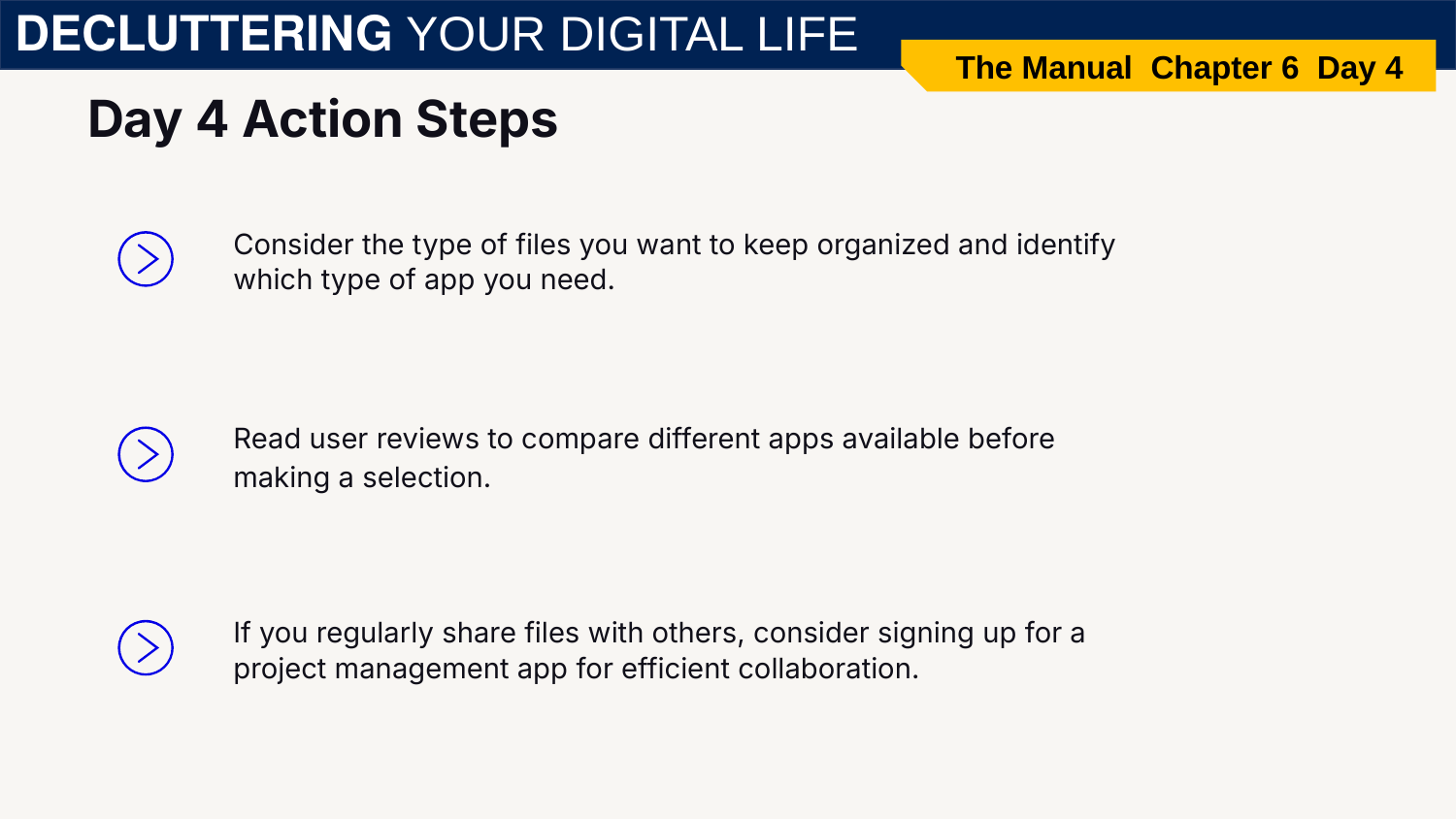

DECLUTTERING YOUR DIGITAL LIFE
The Manual  Chapter 6  Day 4

# Day 4 Action Steps
Consider the type of files you want to keep organized and identify which type of app you need.

Read user reviews to compare different apps available before making a selection.

If you regularly share files with others, consider signing up for a project management app for efficient collaboration.